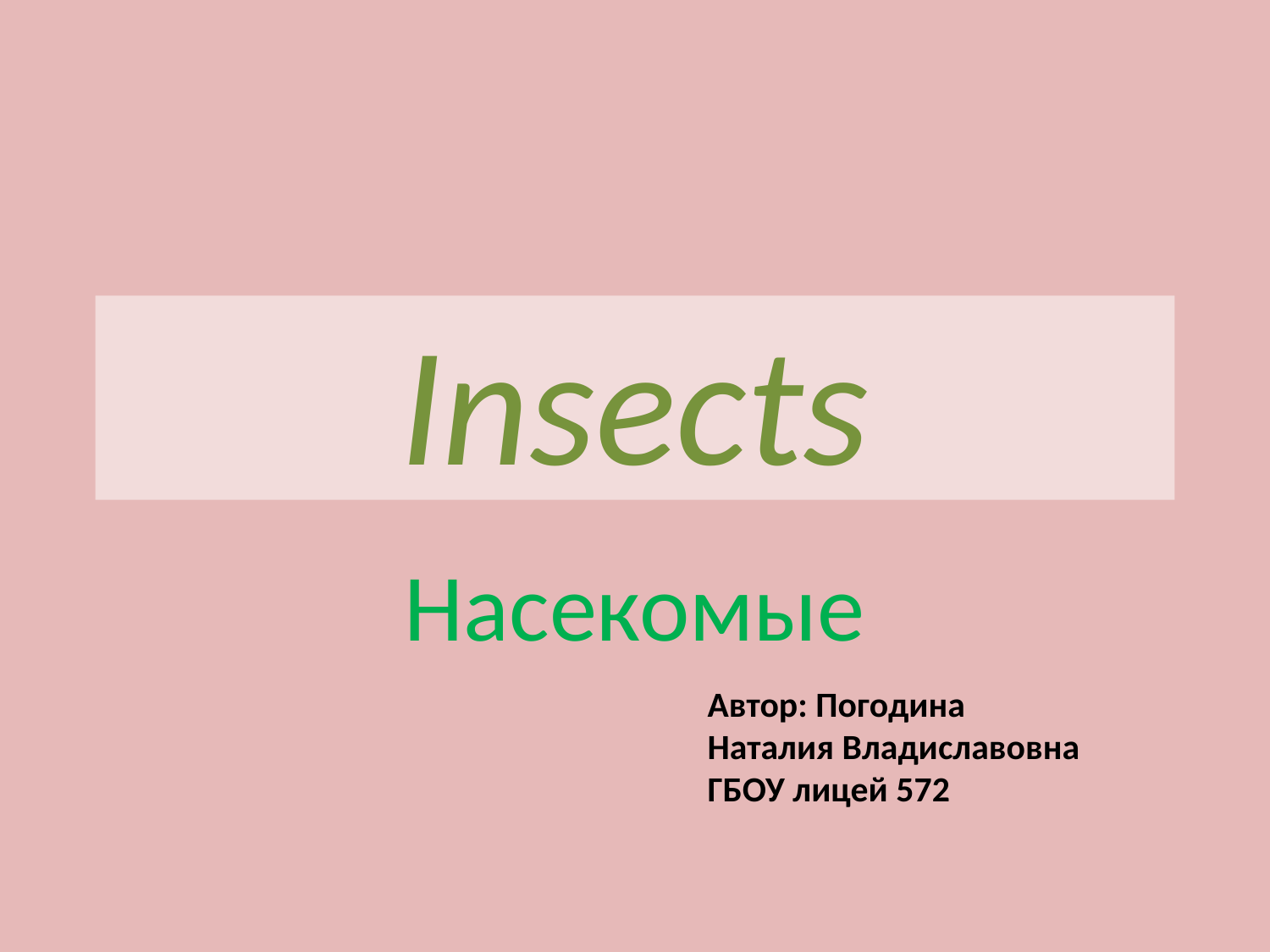

# Insects
Насекомые
Автор: Погодина
Наталия Владиславовна
ГБОУ лицей 572